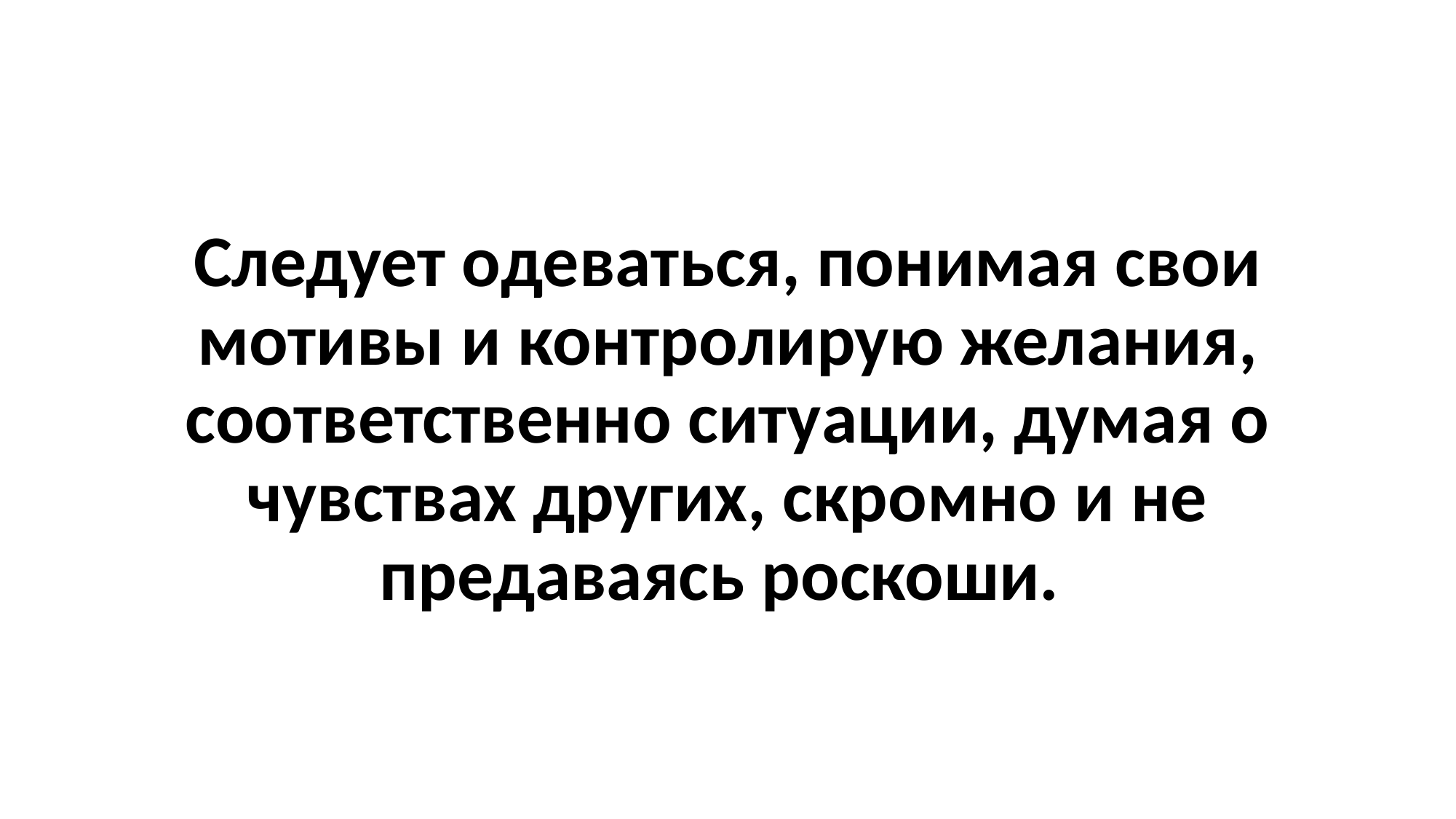

#
Следует одеваться, понимая свои мотивы и контролирую желания, соответственно ситуации, думая о чувствах других, скромно и не предаваясь роскоши.